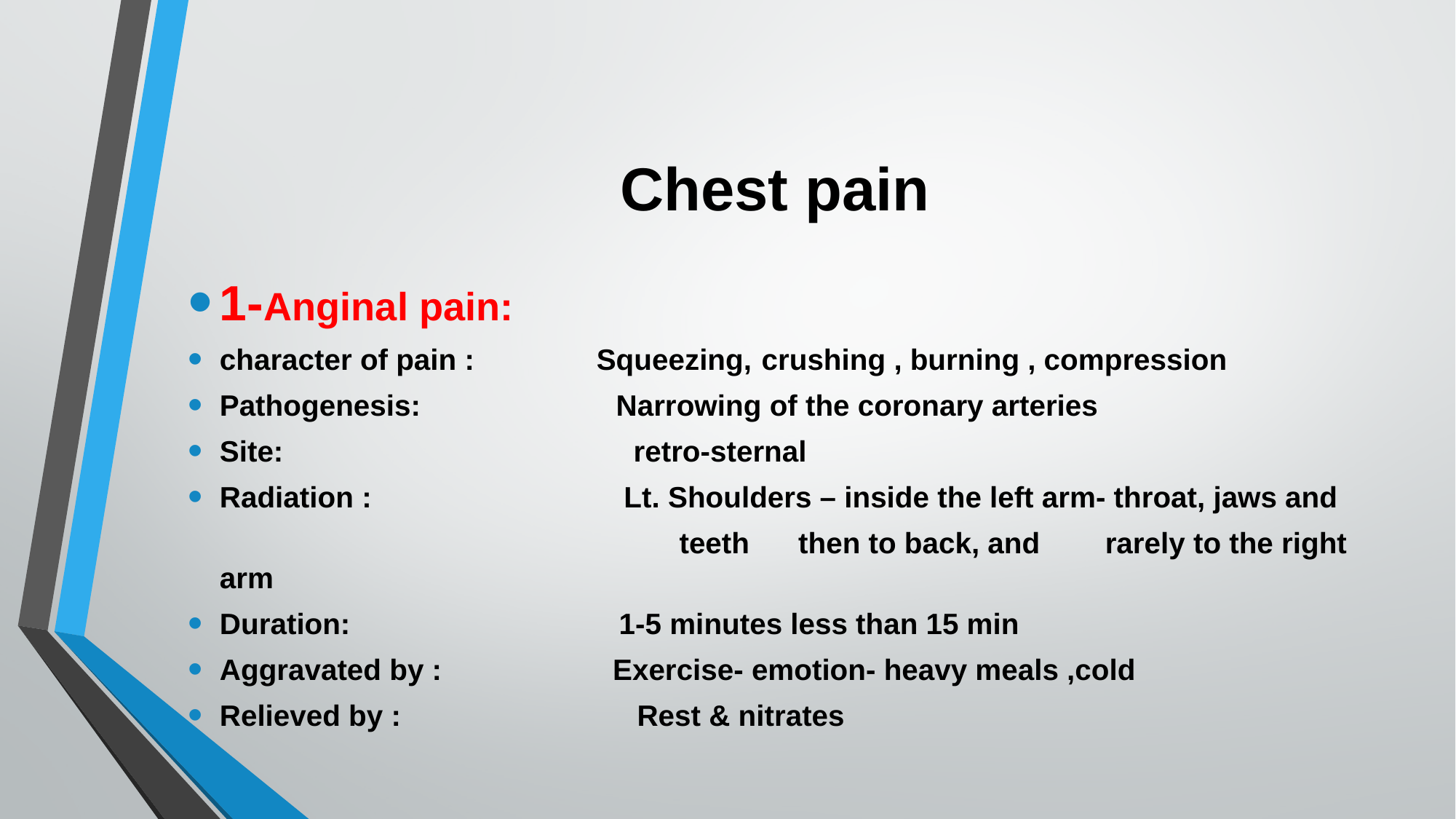

# Chest pain
1-Anginal pain:
character of pain :               Squeezing, crushing , burning , compression
Pathogenesis:                        Narrowing of the coronary arteries
Site:                                           retro-sternal
Radiation :                               Lt. Shoulders – inside the left arm- throat, jaws and
                                                            teeth      then to back, and        rarely to the right arm
Duration:                                 1-5 minutes less than 15 min
Aggravated by :                     Exercise- emotion- heavy meals ,cold
Relieved by :                             Rest & nitrates